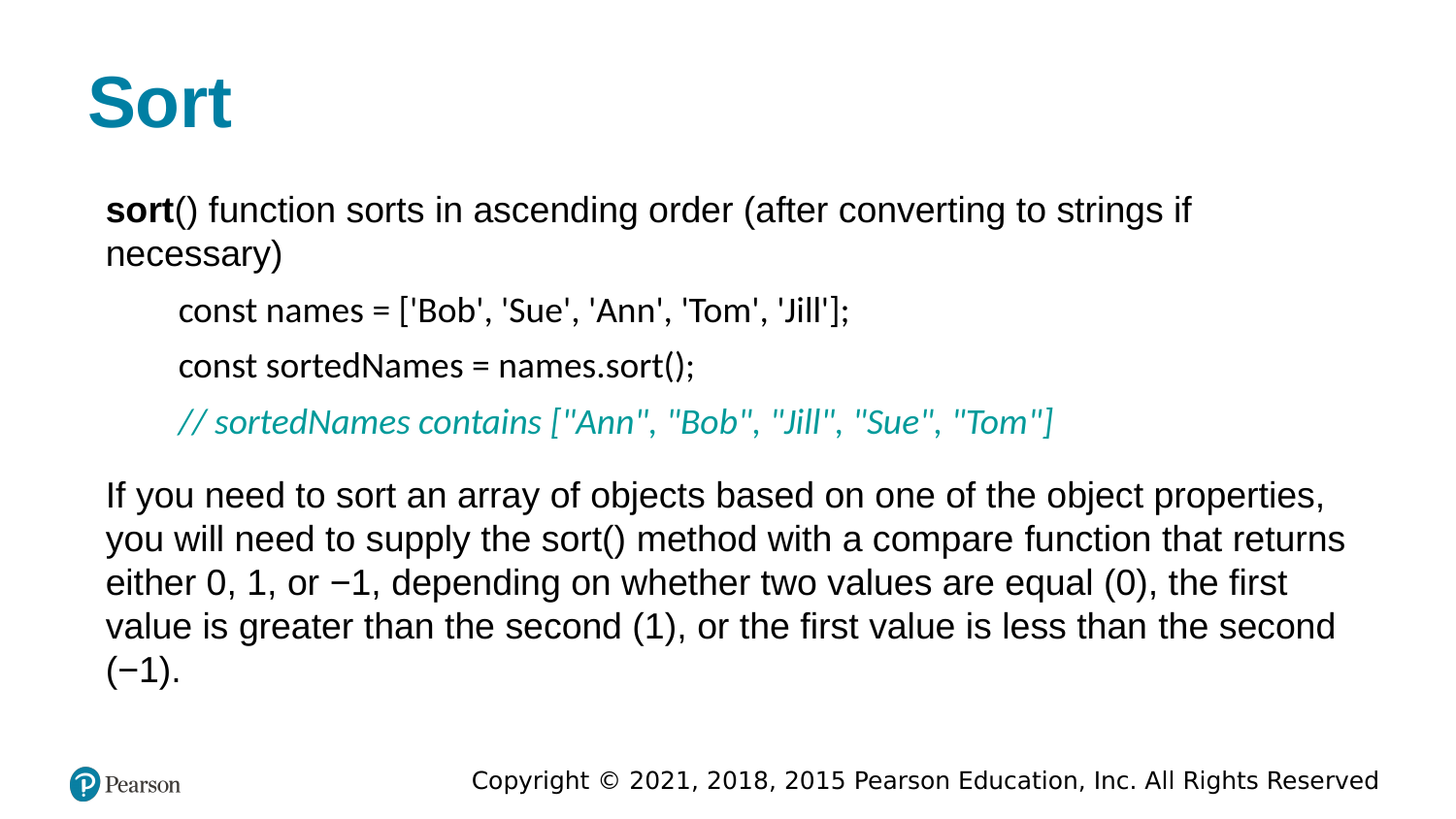

# Sort
sort() function sorts in ascending order (after converting to strings if necessary)
const names = ['Bob', 'Sue', 'Ann', 'Tom', 'Jill'];
const sortedNames = names.sort();
// sortedNames contains ["Ann", "Bob", "Jill", "Sue", "Tom"]
If you need to sort an array of objects based on one of the object properties, you will need to supply the sort() method with a compare function that returns either 0, 1, or −1, depending on whether two values are equal (0), the first value is greater than the second (1), or the first value is less than the second (−1).